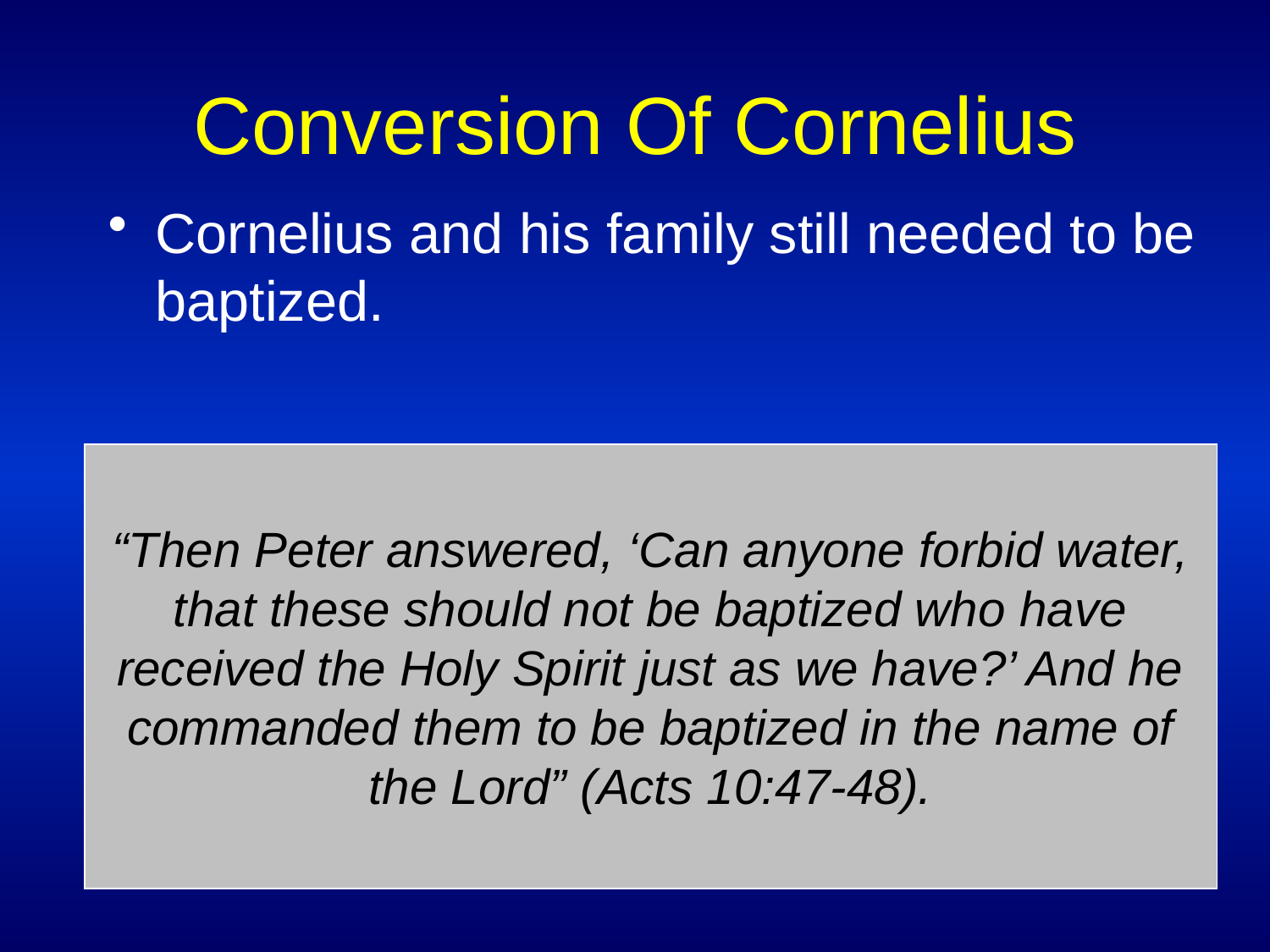

# Conversion Of Cornelius
Cornelius and his family still needed to be baptized.
“Then Peter answered, ‘Can anyone forbid water, that these should not be baptized who have received the Holy Spirit just as we have?’ And he commanded them to be baptized in the name of the Lord” (Acts 10:47-48).